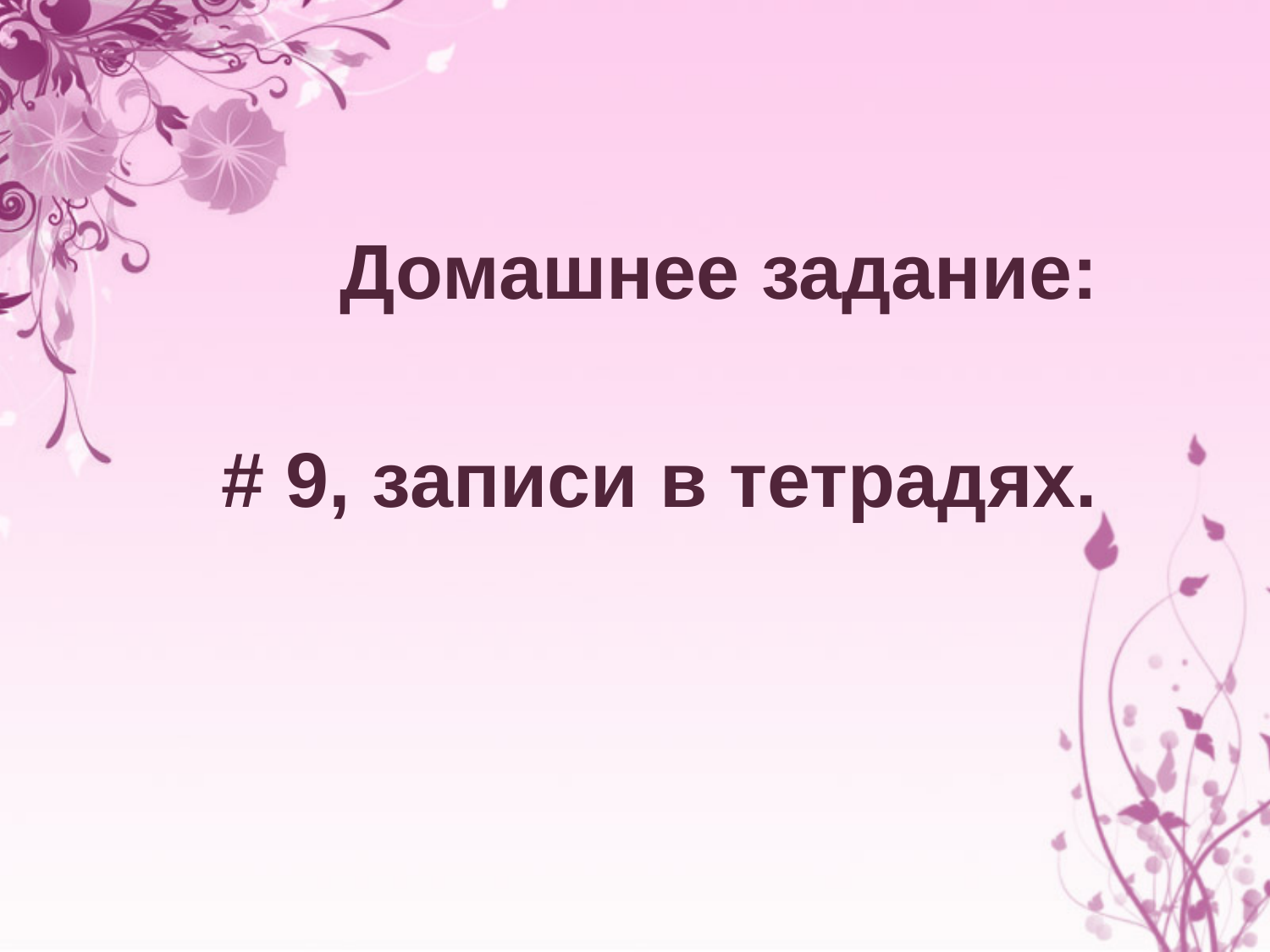

Домашнее задание:
# 9, записи в тетрадях.